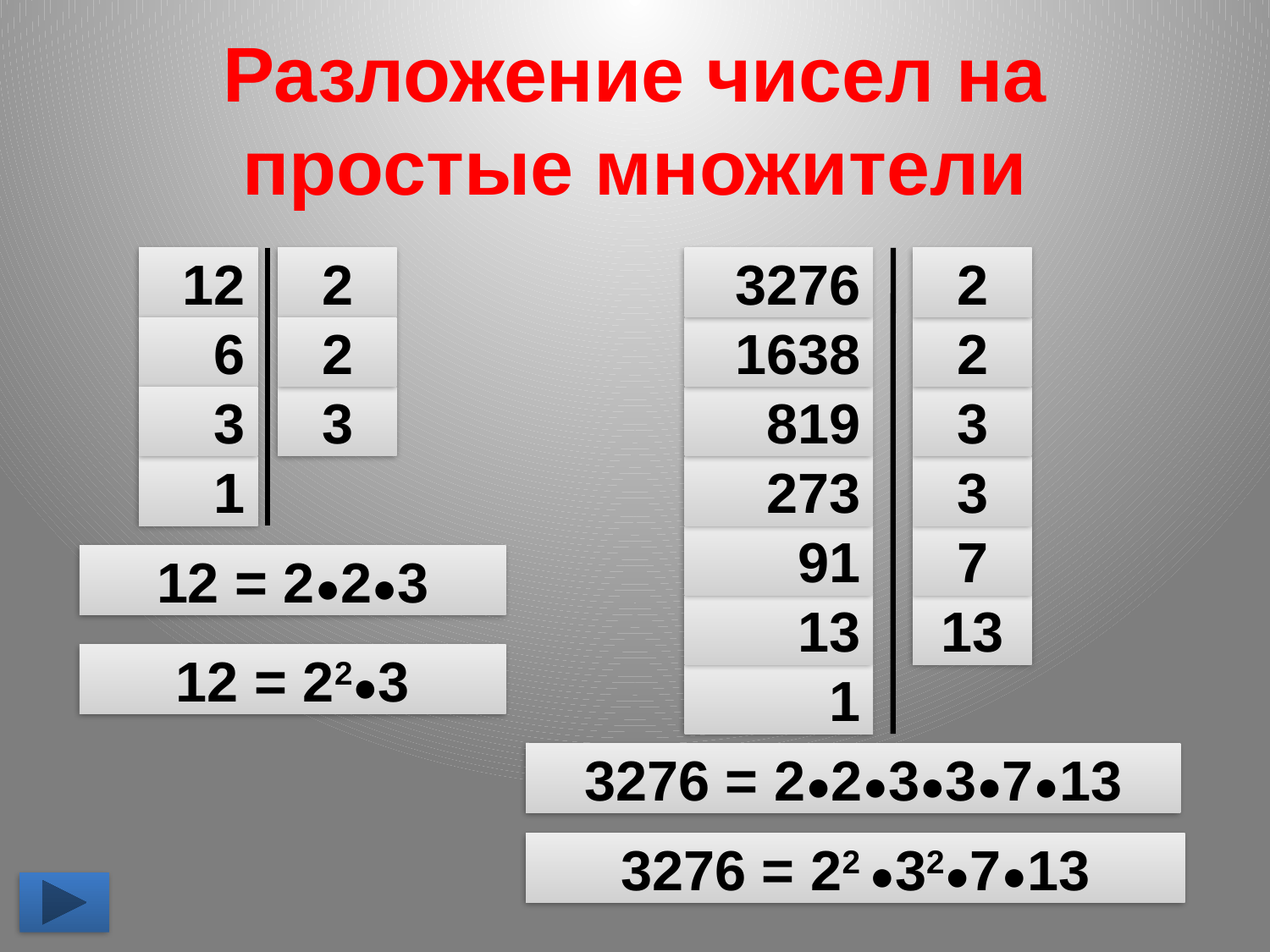

# Разложение чисел на простые множители
12
2
3276
2
6
2
1638
2
3
3
819
3
1
273
3
91
7
12 = 2●2●3
13
13
12 = 22●3
1
3276 = 2●2●3●3●7●13
3276 = 22 ●32●7●13